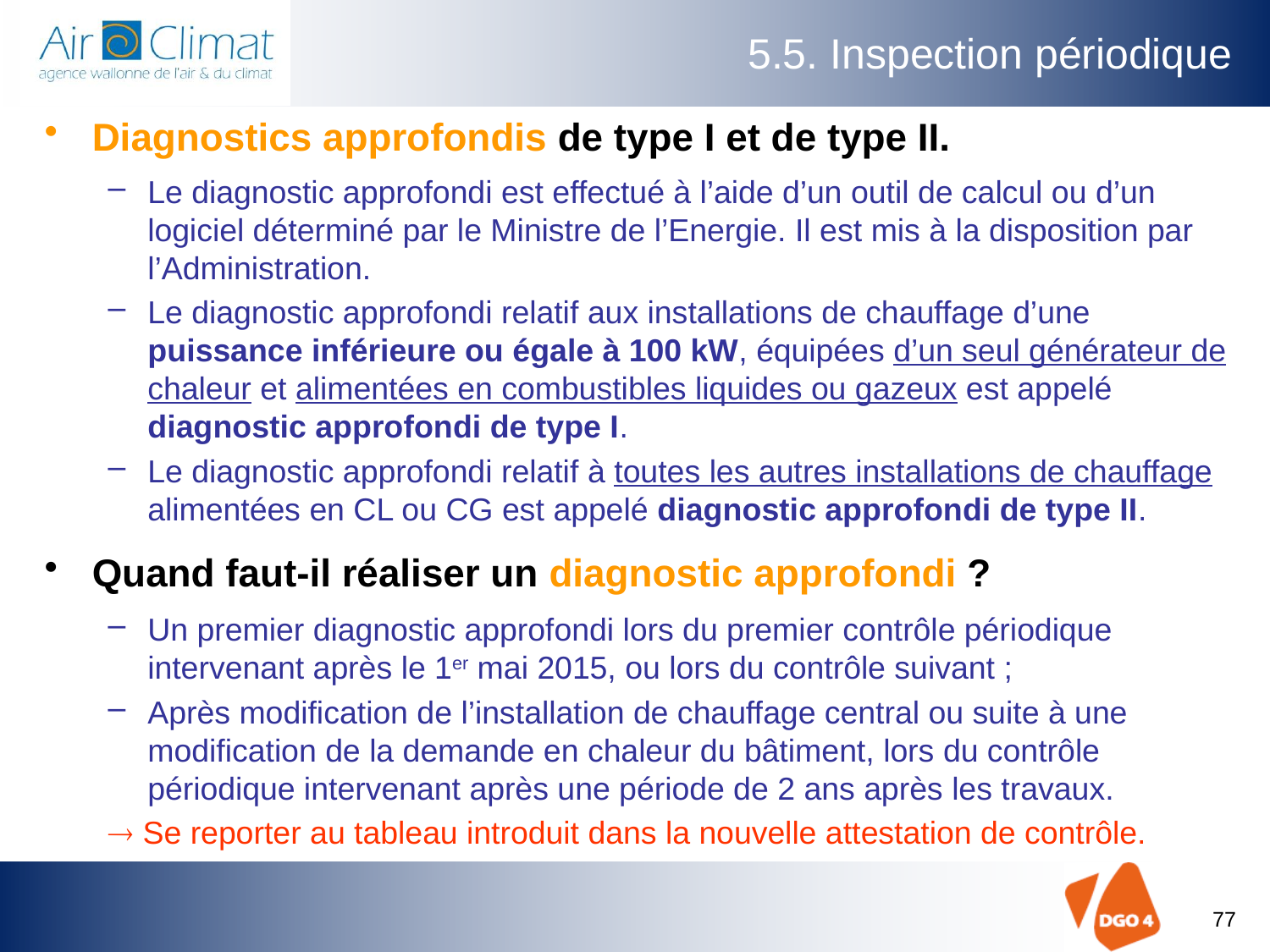

# 5.5. Inspection périodique
Diagnostics approfondis de type I et de type II.
Le diagnostic approfondi est effectué à l’aide d’un outil de calcul ou d’un logiciel déterminé par le Ministre de l’Energie. Il est mis à la disposition par l’Administration.
Le diagnostic approfondi relatif aux installations de chauffage d’une puissance inférieure ou égale à 100 kW, équipées d’un seul générateur de chaleur et alimentées en combustibles liquides ou gazeux est appelé diagnostic approfondi de type I.
Le diagnostic approfondi relatif à toutes les autres installations de chauffage alimentées en CL ou CG est appelé diagnostic approfondi de type II.
Quand faut-il réaliser un diagnostic approfondi ?

Un premier diagnostic approfondi lors du premier contrôle périodique intervenant après le 1er mai 2015, ou lors du contrôle suivant ;
Après modification de l’installation de chauffage central ou suite à une modification de la demande en chaleur du bâtiment, lors du contrôle périodique intervenant après une période de 2 ans après les travaux.
→ Se reporter au tableau introduit dans la nouvelle attestation de contrôle.

77